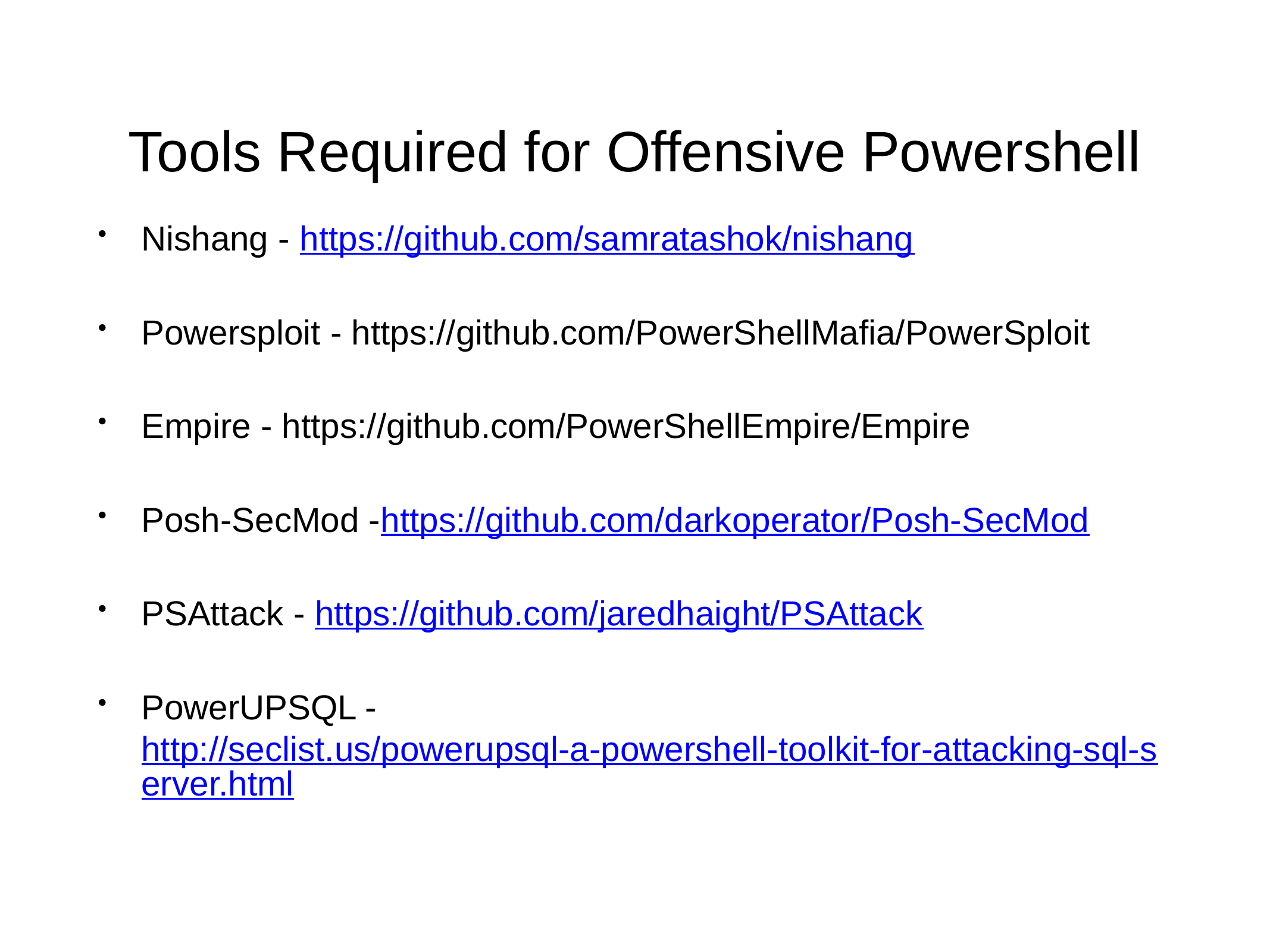

# Tools Required for Offensive Powershell
Nishang - https://github.com/samratashok/nishang
Powersploit - https://github.com/PowerShellMafia/PowerSploit
Empire - https://github.com/PowerShellEmpire/Empire
Posh-SecMod -https://github.com/darkoperator/Posh-SecMod
PSAttack - https://github.com/jaredhaight/PSAttack
PowerUPSQL - http://seclist.us/powerupsql-a-powershell-toolkit-for-attacking-sql-server.html